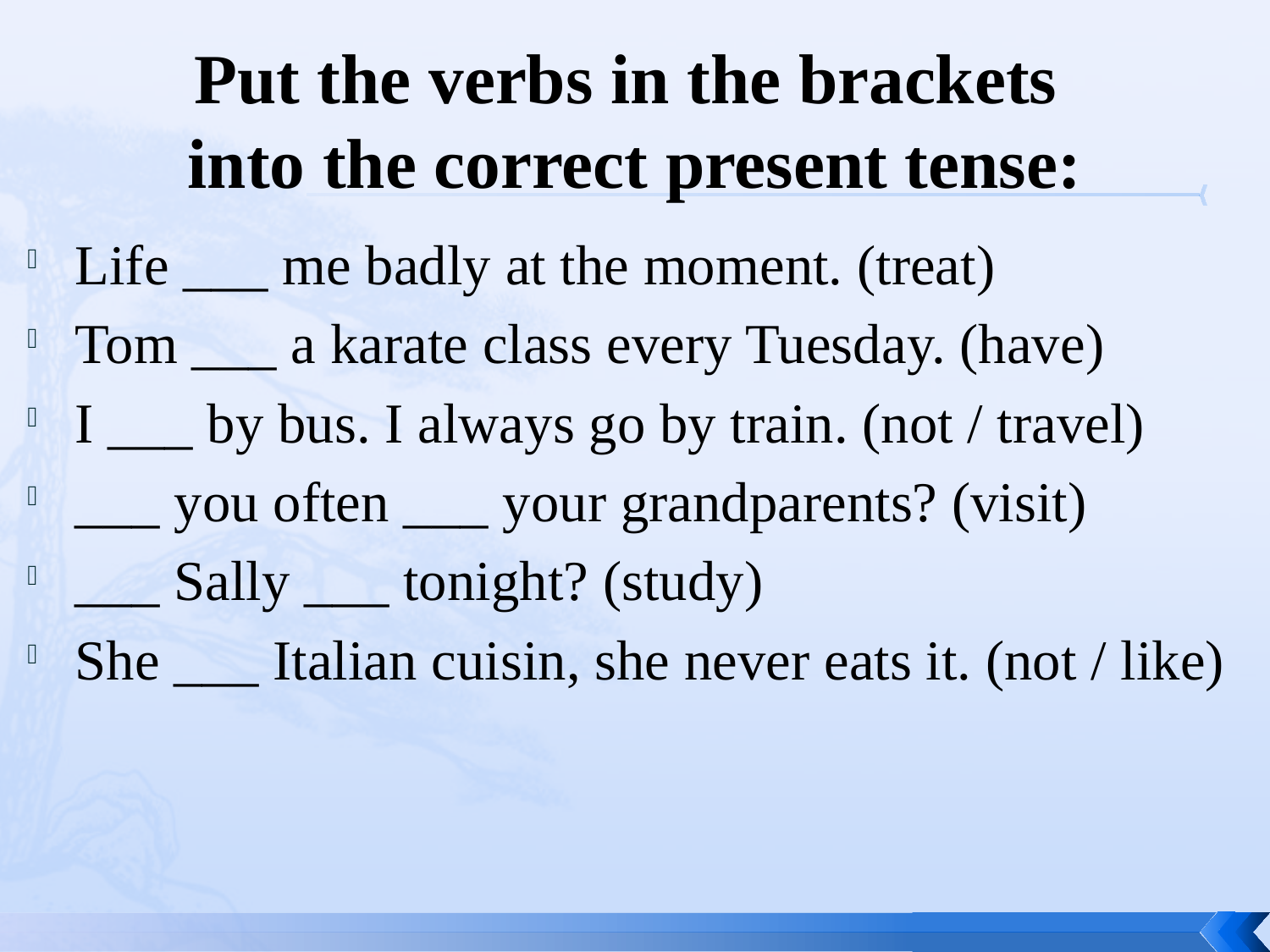

# Put the verbs in the brackets into the correct present tense:
Life ___ me badly at the moment. (treat)
Tom ___ a karate class every Tuesday. (have)
I ___ by bus. I always go by train. (not / travel)
___ you often ___ your grandparents? (visit)
___ Sally ___ tonight? (study)
She ___ Italian cuisin, she never eats it. (not / like)